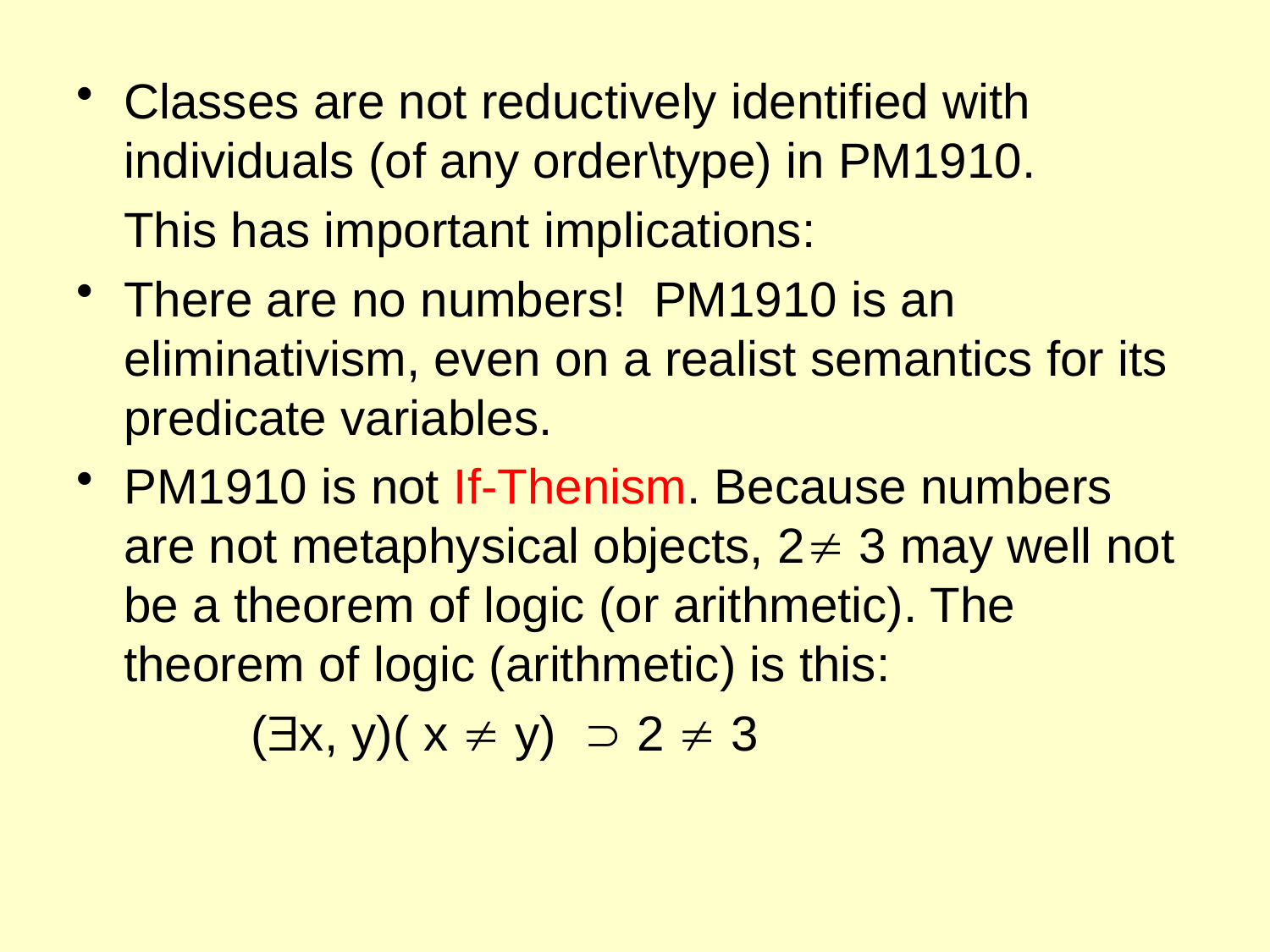

Classes are not reductively identified with individuals (of any order\type) in PM1910.
	This has important implications:
There are no numbers!  PM1910 is an eliminativism, even on a realist semantics for its predicate variables.
PM1910 is not If-Thenism. Because numbers are not metaphysical objects, 2≠ 3 may well not be a theorem of logic (or arithmetic). The theorem of logic (arithmetic) is this:
		(∃x, y)( x ≠ y)  ⊃ 2 ≠ 3